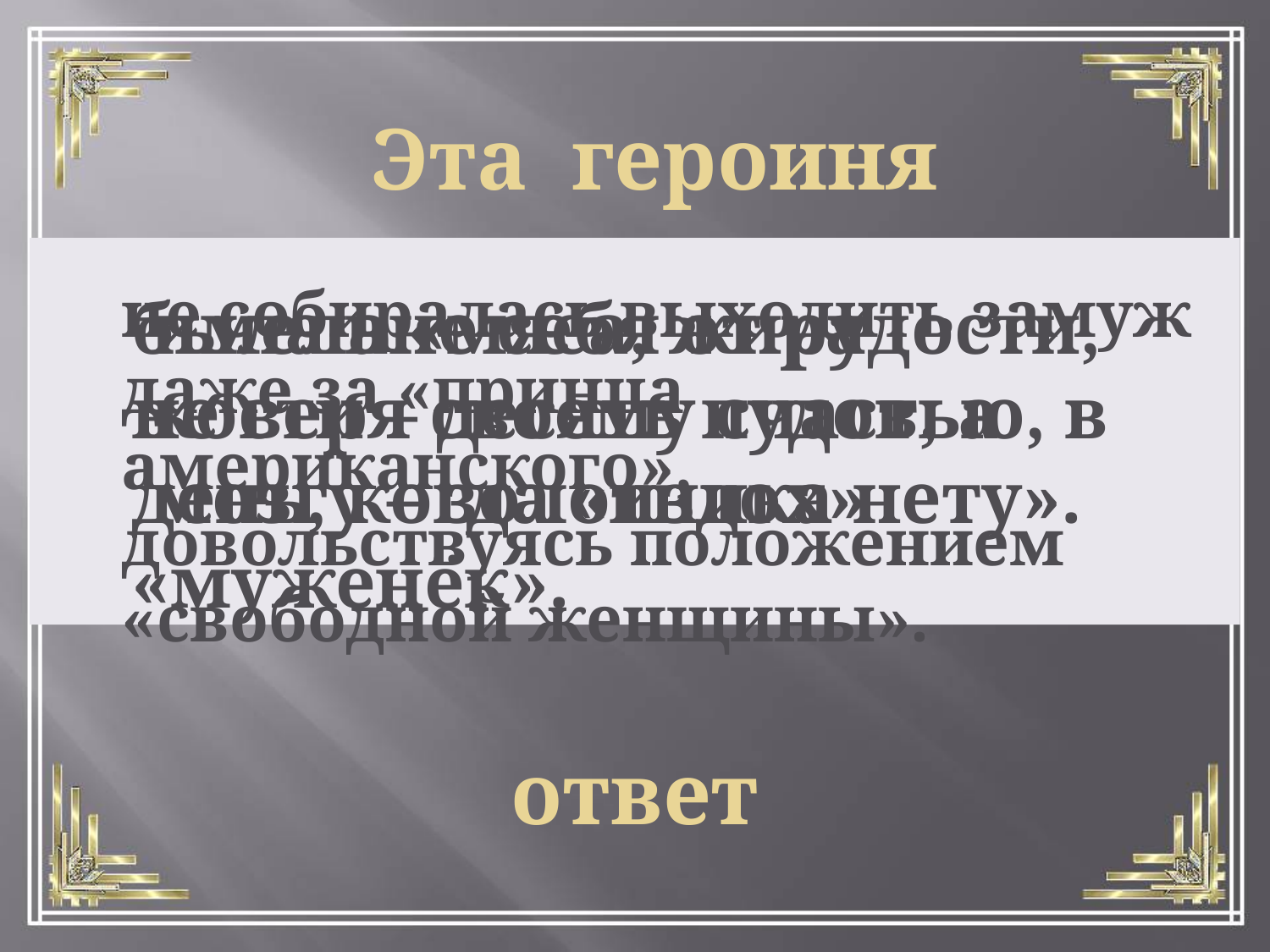

Эта  героиня

не собиралась выходить замуж даже за «принца американского»,  довольствуясь положением «свободной женщины».
была вне себя от радости, не веря своему счастью, в день, когда «издох» «муженёк».

имела «мяса, жиру кости – десять пудов, а мозгу – золотника нету».
ответ